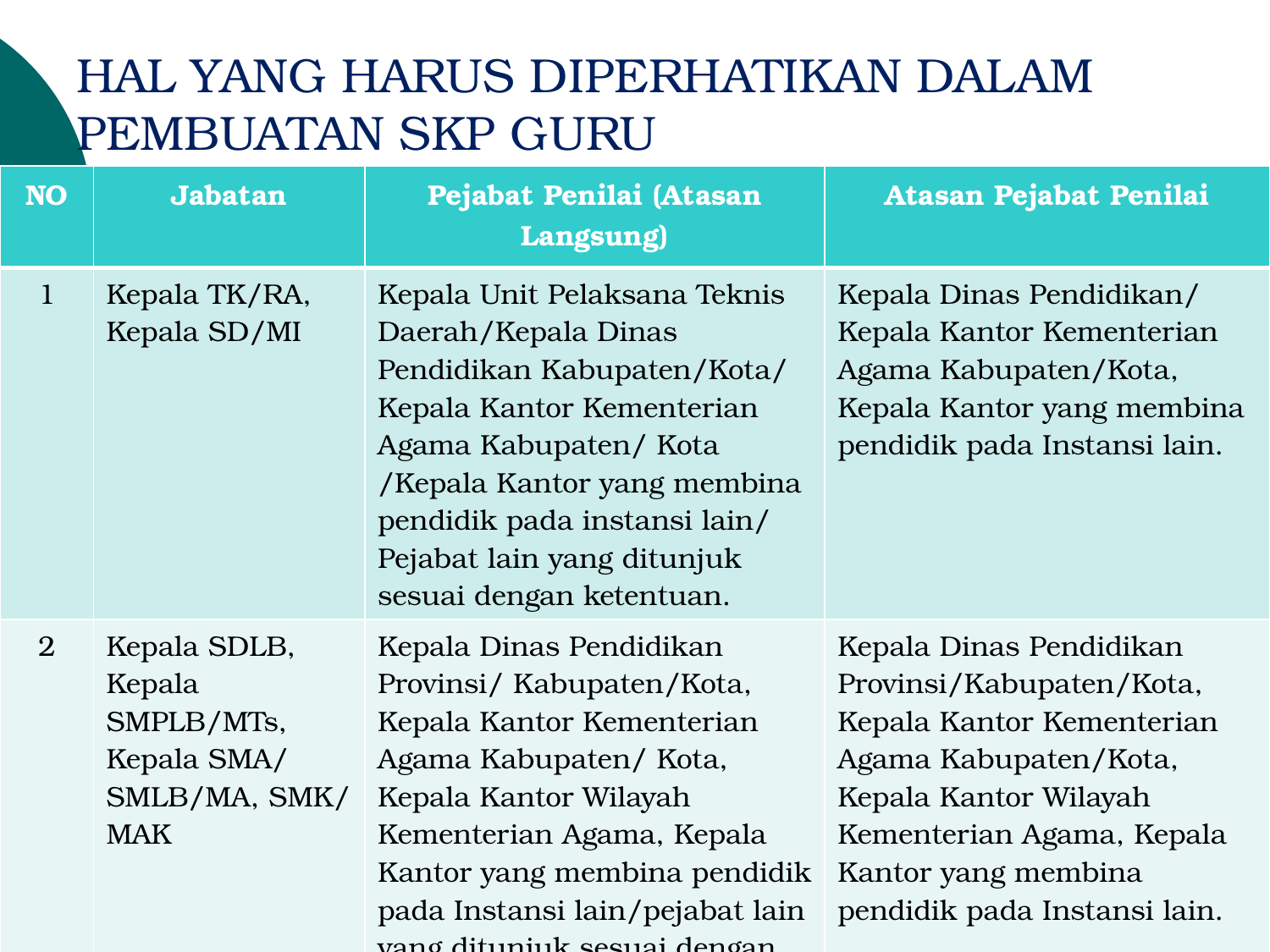

# HAL YANG HARUS DIPERHATIKAN DALAM PEMBUATAN SKP GURU
| NO | Jabatan | Pejabat Penilai (Atasan Langsung) | Atasan Pejabat Penilai |
| --- | --- | --- | --- |
| 1 | Kepala TK/RA, Kepala SD/MI | Kepala Unit Pelaksana Teknis Daerah/Kepala Dinas Pendidikan Kabupaten/Kota/ Kepala Kantor Kementerian Agama Kabupaten/ Kota /Kepala Kantor yang membina pendidik pada instansi lain/ Pejabat lain yang ditunjuk sesuai dengan ketentuan. | Kepala Dinas Pendidikan/ Kepala Kantor Kementerian Agama Kabupaten/Kota, Kepala Kantor yang membina pendidik pada Instansi lain. |
| 2 | Kepala SDLB, Kepala SMPLB/MTs, Kepala SMA/ SMLB/MA, SMK/ MAK | Kepala Dinas Pendidikan Provinsi/ Kabupaten/Kota, Kepala Kantor Kementerian Agama Kabupaten/ Kota, Kepala Kantor Wilayah Kementerian Agama, Kepala Kantor yang membina pendidik pada Instansi lain/pejabat lain yang ditunjuk sesuai dengan ketentuan. | Kepala Dinas Pendidikan Provinsi/Kabupaten/Kota, Kepala Kantor Kementerian Agama Kabupaten/Kota, Kepala Kantor Wilayah Kementerian Agama, Kepala Kantor yang membina pendidik pada Instansi lain. |